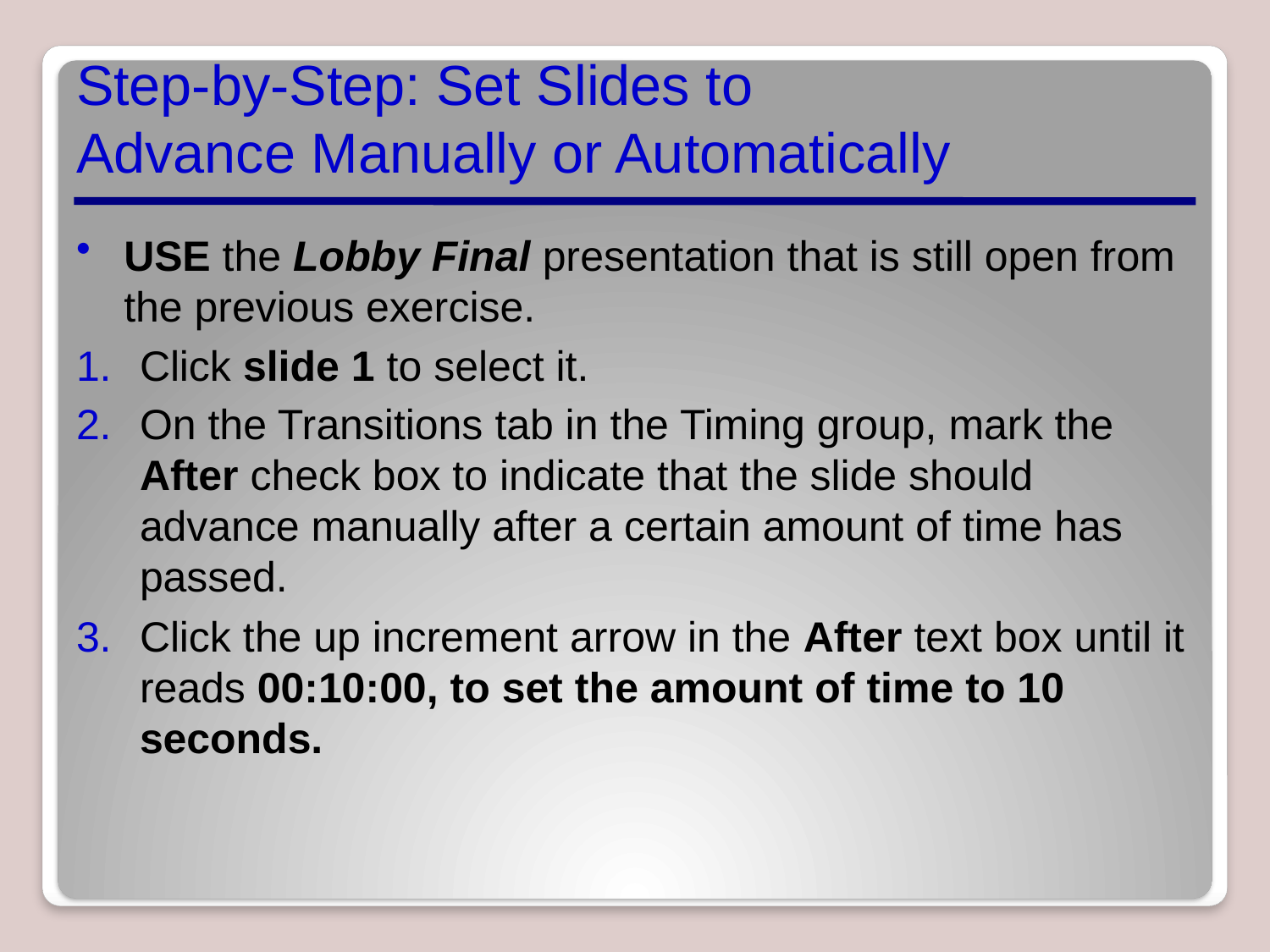

# Step-by-Step: Set Slides to Advance Manually or Automatically
USE the Lobby Final presentation that is still open from the previous exercise.
Click slide 1 to select it.
On the Transitions tab in the Timing group, mark the After check box to indicate that the slide should advance manually after a certain amount of time has passed.
Click the up increment arrow in the After text box until it reads 00:10:00, to set the amount of time to 10 seconds.